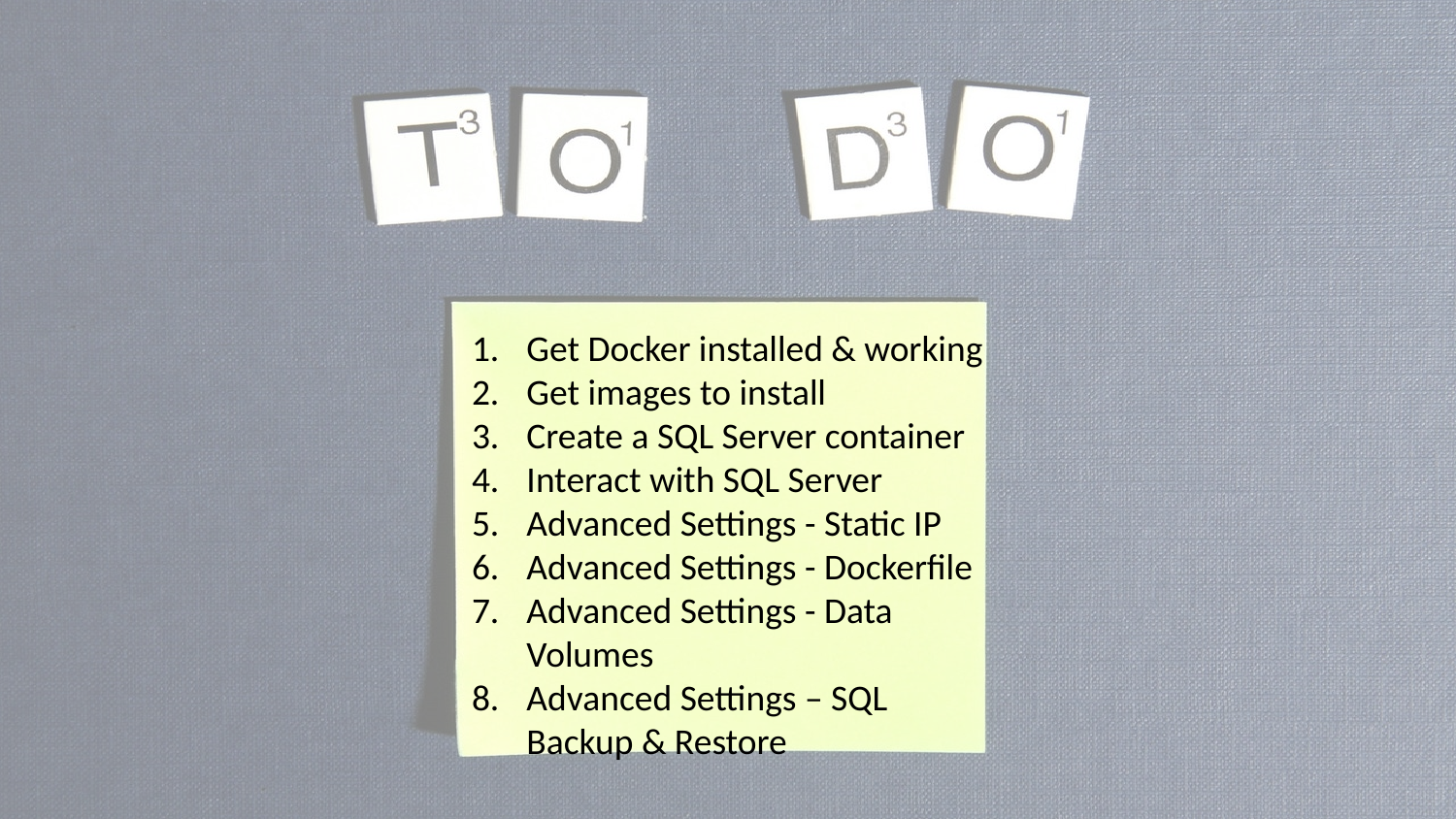

Get Docker installed & working
Get images to install
Create a SQL Server container
Interact with SQL Server
Advanced Settings - Static IP
Advanced Settings - Dockerfile
Advanced Settings - Data Volumes
Advanced Settings – SQL Backup & Restore